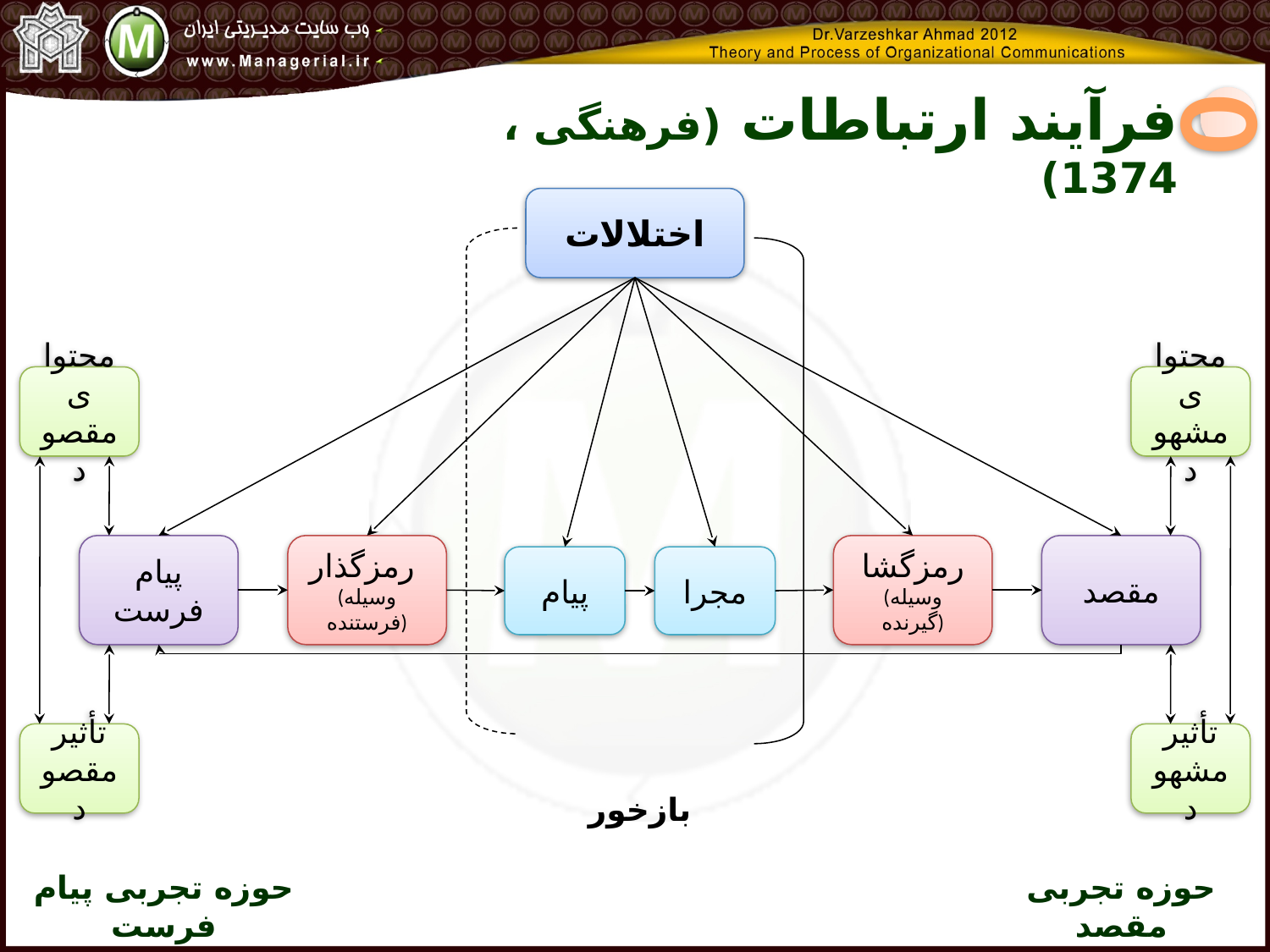

فرآیند ارتباطات (فرهنگی ، 1374)
0
اختلالات

محتوای مقصود
محتوای مشهود
پیام فرست
رمزگذار
(وسیله فرستنده)
رمزگشا
(وسیله گیرنده)
مقصد
پیام
مجرا
تأثیر مقصود
تأثیر مشهود
بازخور
حوزه تجربی پیام فرست
حوزه تجربی مقصد